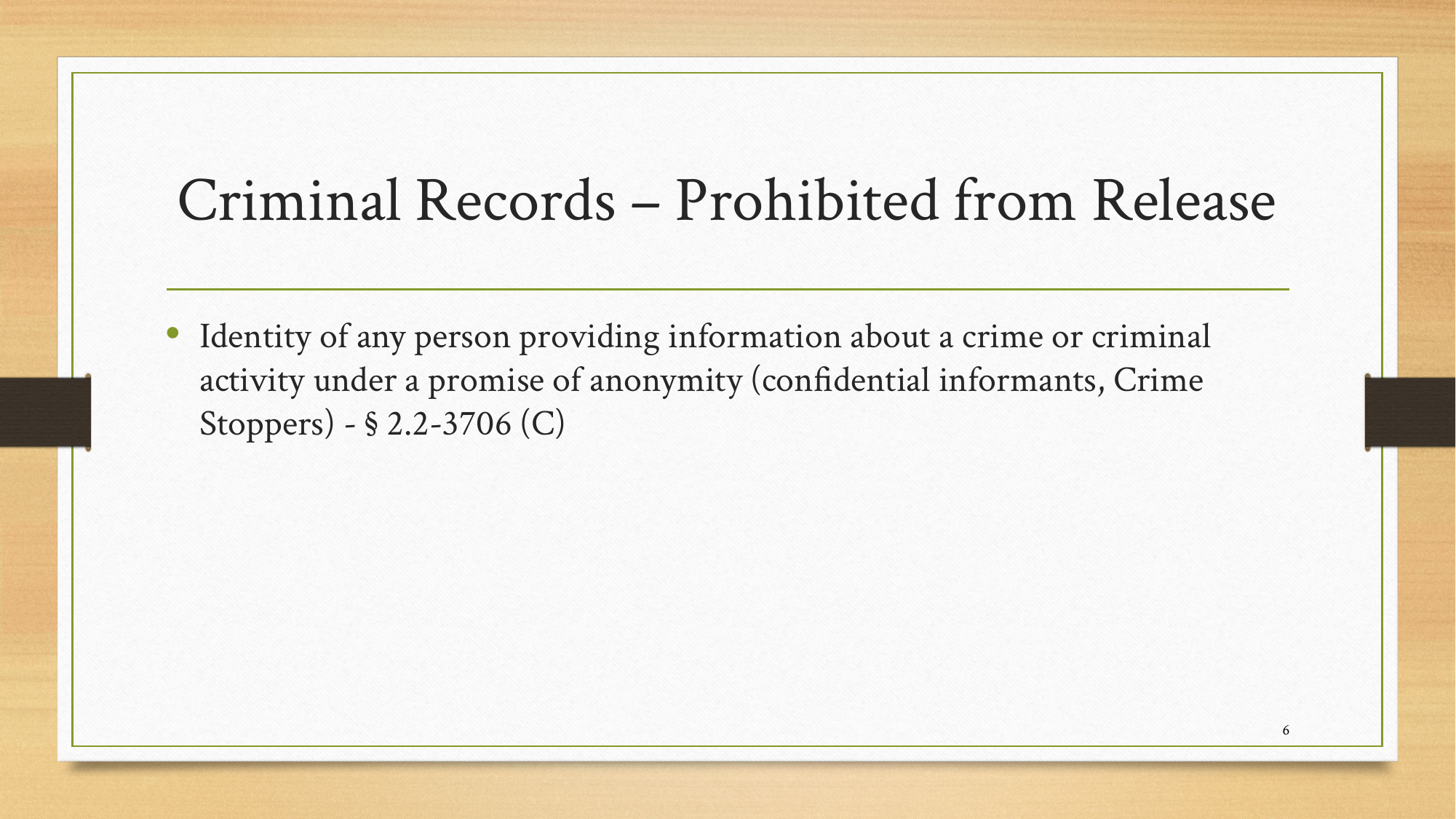

# Criminal Records – Prohibited from Release
Identity of any person providing information about a crime or criminal activity under a promise of anonymity (confidential informants, Crime Stoppers) - § 2.2-3706 (C)
6